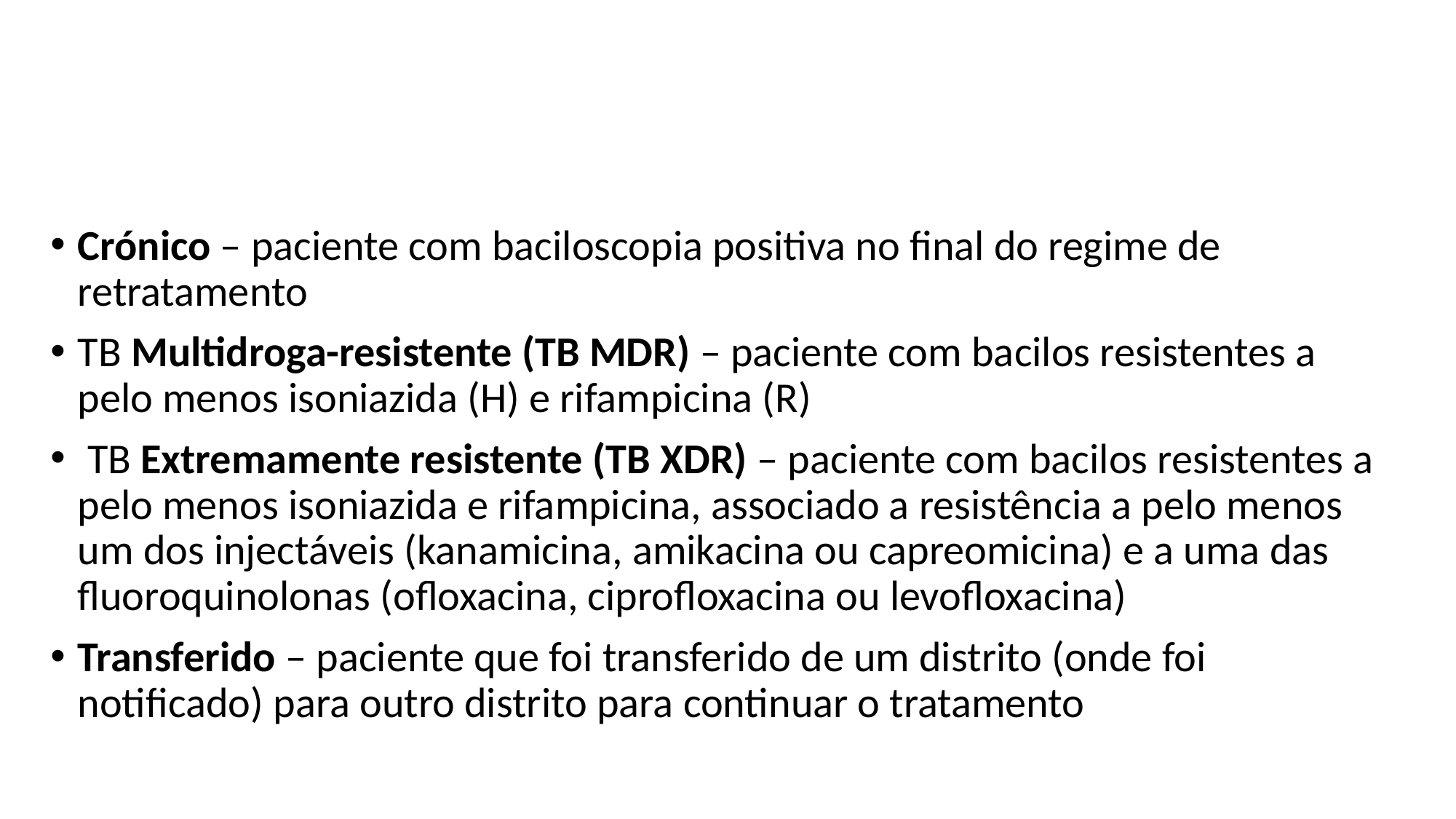

#
Crónico – paciente com baciloscopia positiva no final do regime de retratamento
TB Multidroga-resistente (TB MDR) – paciente com bacilos resistentes a pelo menos isoniazida (H) e rifampicina (R)
 TB Extremamente resistente (TB XDR) – paciente com bacilos resistentes a pelo menos isoniazida e rifampicina, associado a resistência a pelo menos um dos injectáveis (kanamicina, amikacina ou capreomicina) e a uma das fluoroquinolonas (ofloxacina, ciprofloxacina ou levofloxacina)
Transferido – paciente que foi transferido de um distrito (onde foi notificado) para outro distrito para continuar o tratamento